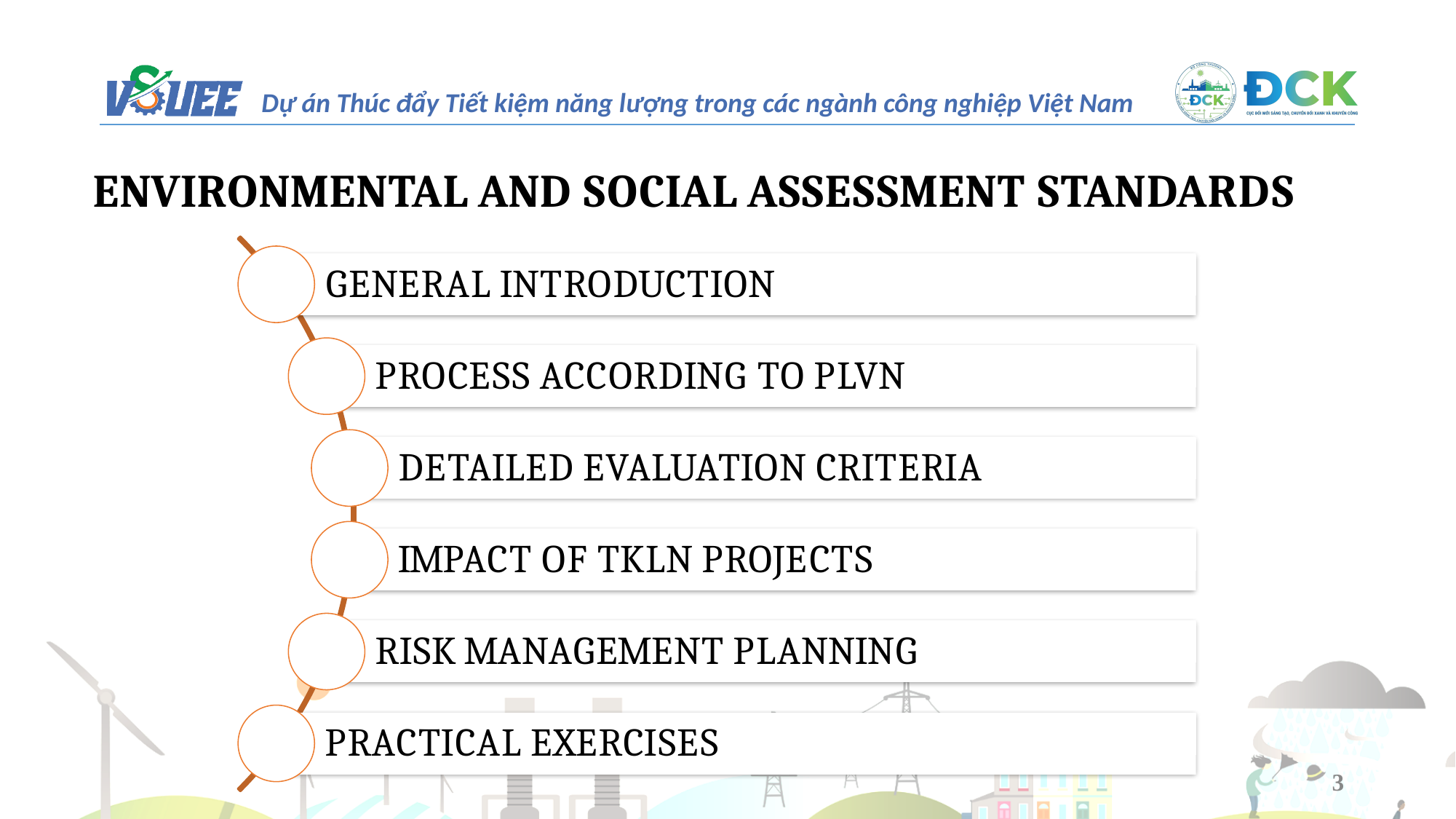

ENVIRONMENTAL AND SOCIAL ASSESSMENT STANDARDS
GENERAL INTRODUCTION
PROCESS ACCORDING TO PLVN
DETAILED EVALUATION CRITERIA
IMPACT OF TKLN PROJECTS
RISK MANAGEMENT PLANNING
PRACTICAL EXERCISES
3